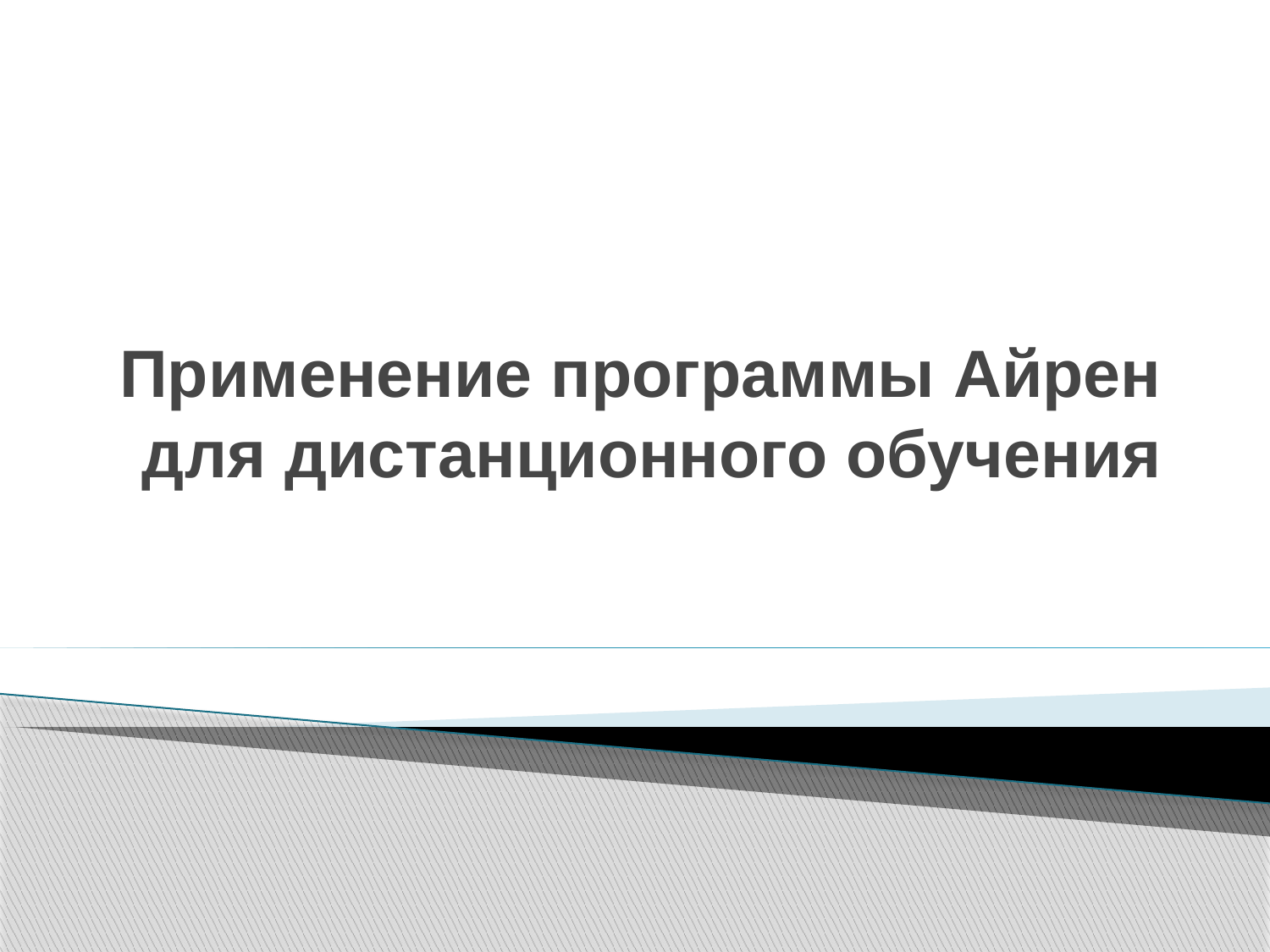

# Применение программы Айрен для дистанционного обучения